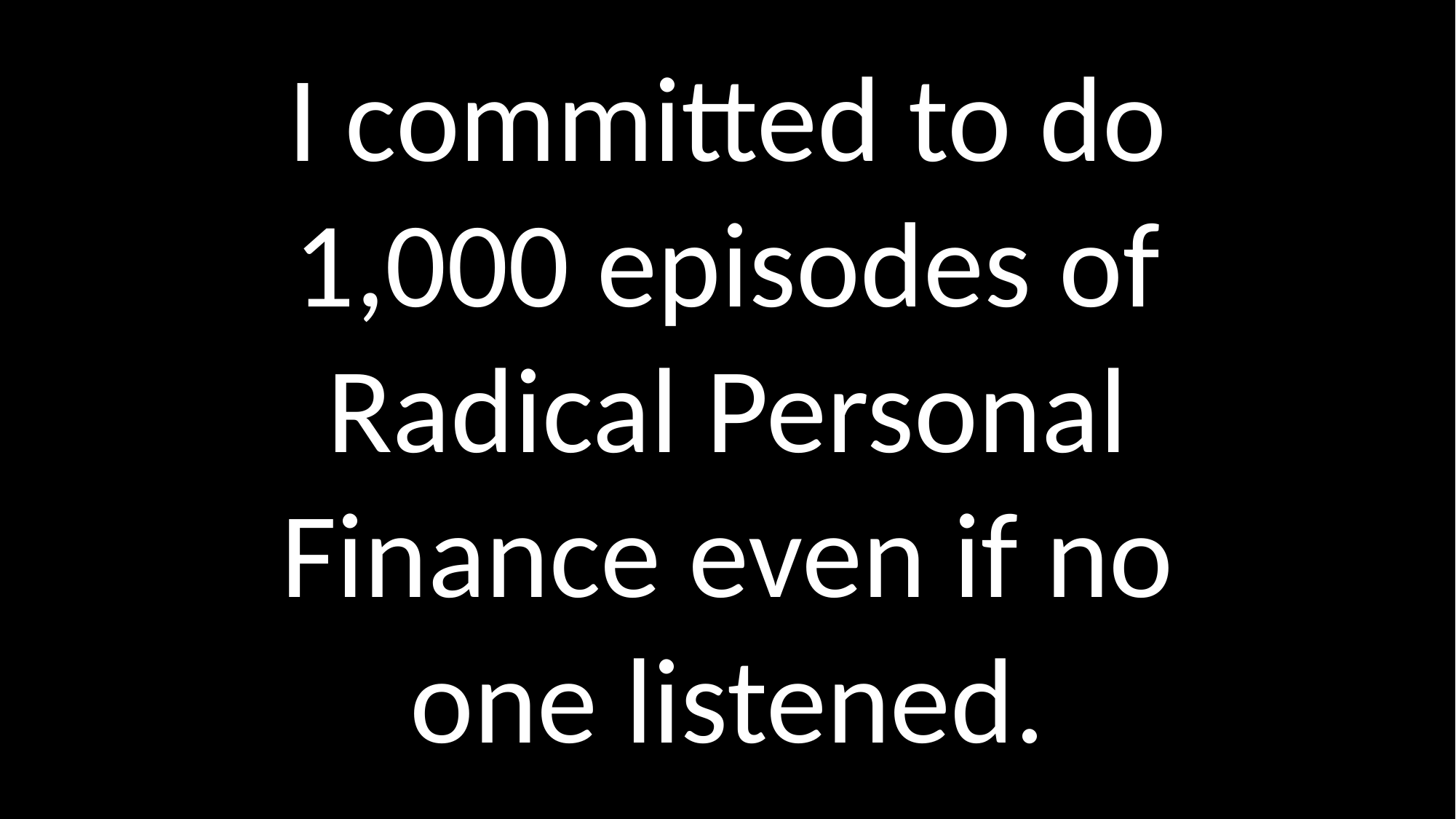

I committed to do 1,000 episodes of Radical Personal Finance even if no one listened.